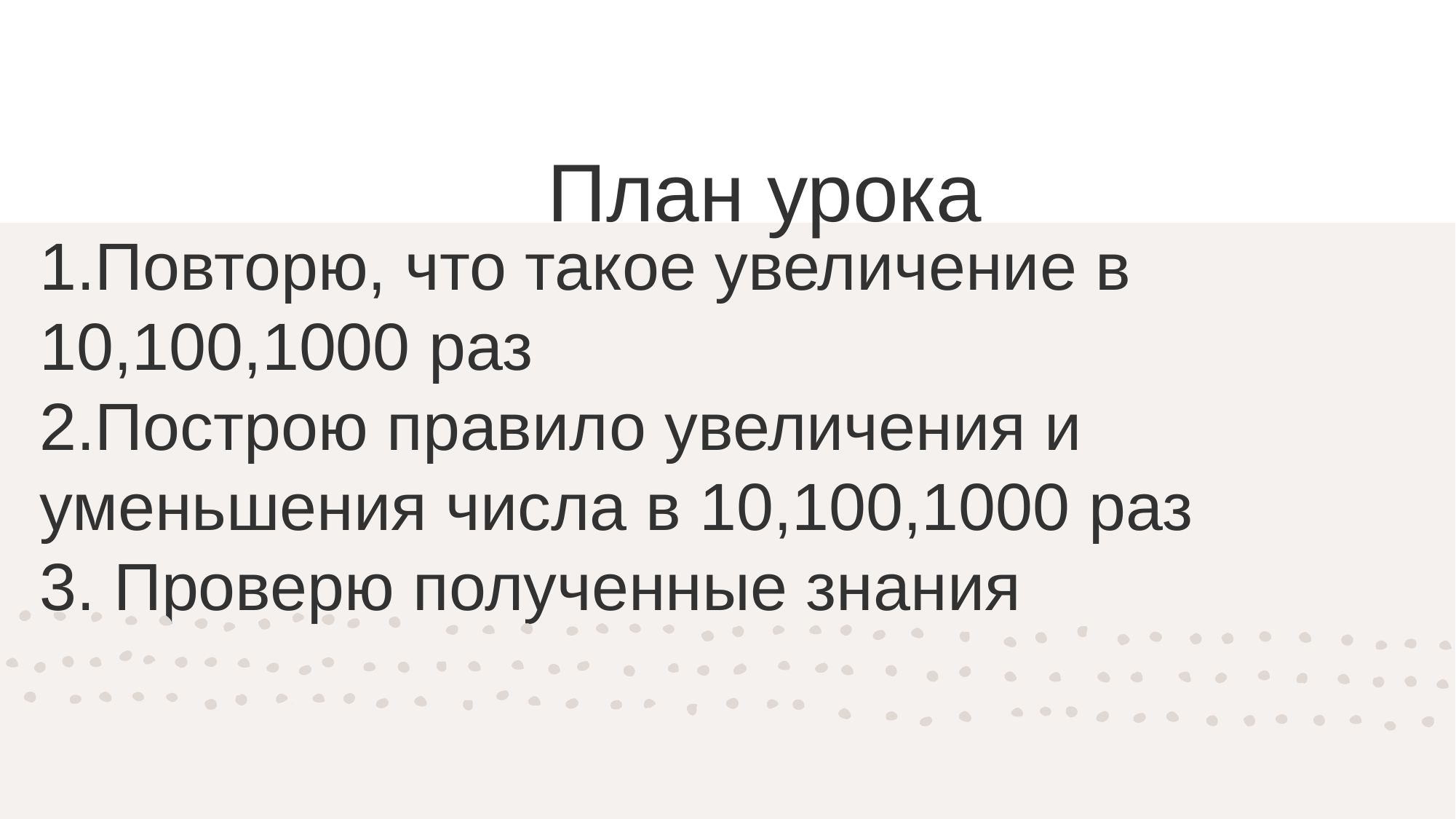

План урока
# 1.Повторю, что такое увеличение в 10,100,1000 раз 2.Построю правило увеличения и уменьшения числа в 10,100,1000 раз 3. Проверю полученные знания